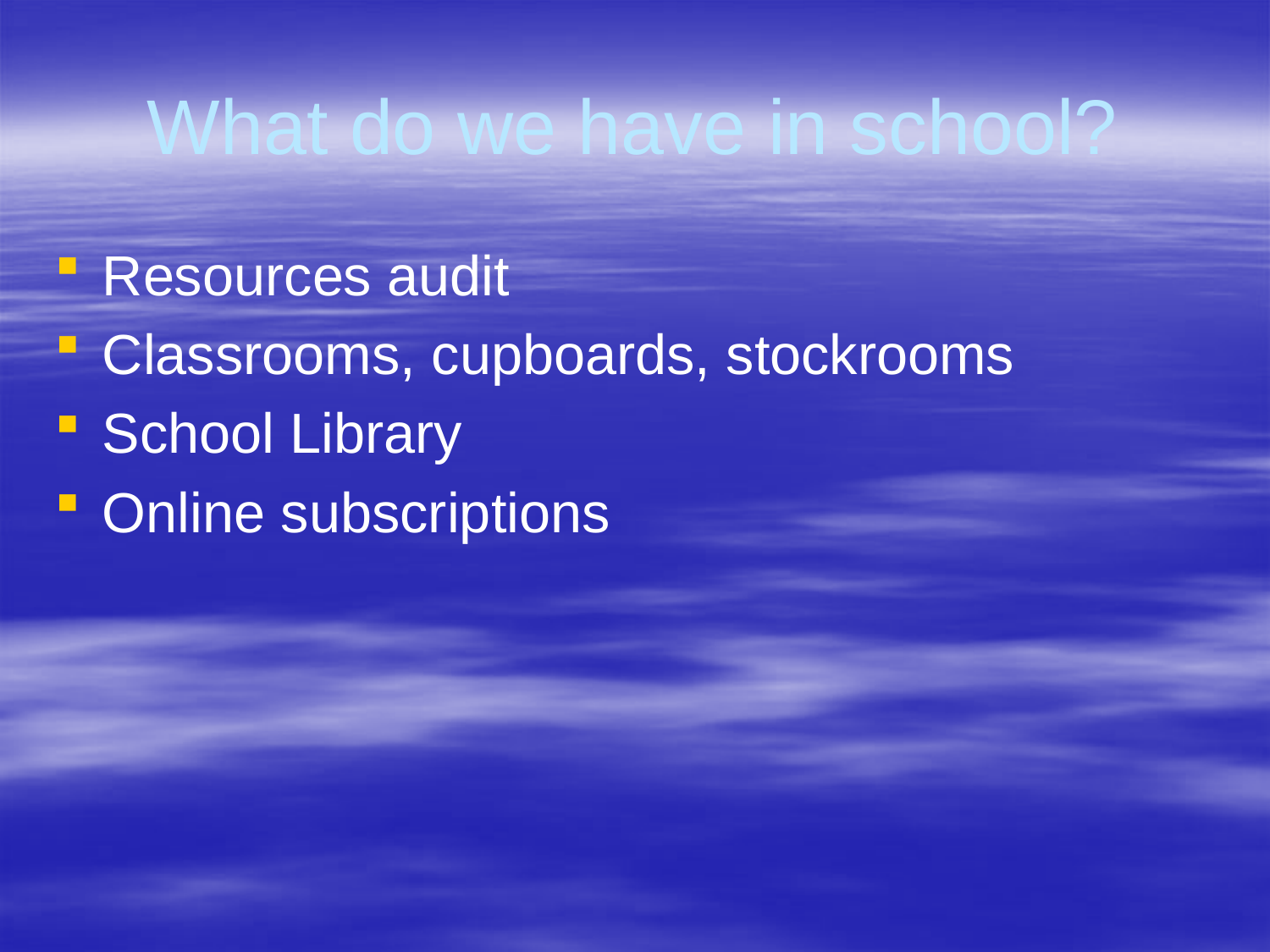

# What do we have in school?
Resources audit
Classrooms, cupboards, stockrooms
School Library
Online subscriptions